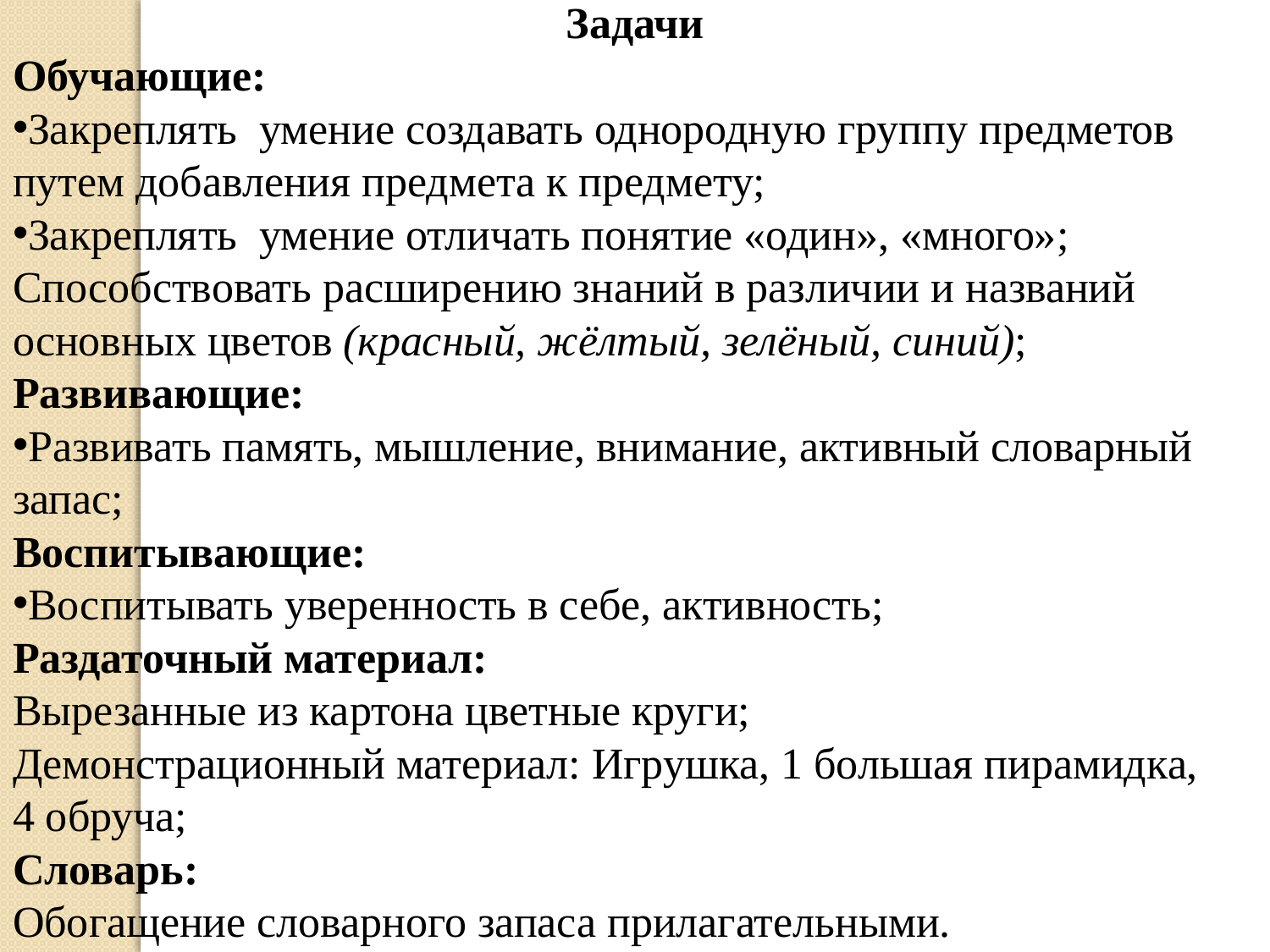

Задачи
Обучающие:
Закреплять  умение создавать однородную группу предметов путем добавления предмета к предмету;
Закреплять  умение отличать понятие «один», «много»;
Способствовать расширению знаний в различии и названий основных цветов (красный, жёлтый, зелёный, синий);
Развивающие:
Развивать память, мышление, внимание, активный словарный запас;
Воспитывающие:
Воспитывать уверенность в себе, активность;
Раздаточный материал:
Вырезанные из картона цветные круги;
Демонстрационный материал: Игрушка, 1 большая пирамидка,
4 обруча;
Словарь:
Обогащение словарного запаса прилагательными.